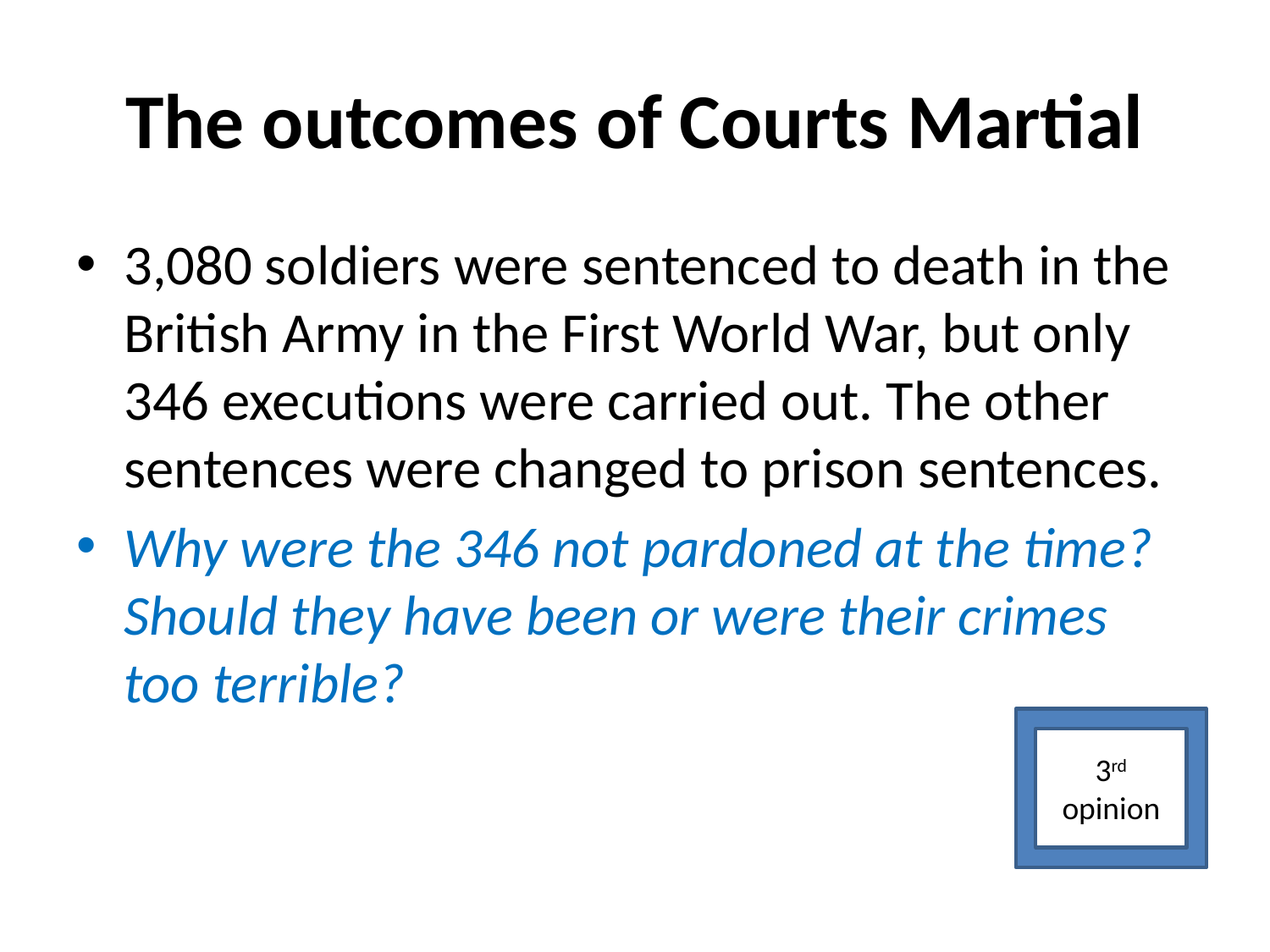

# The outcomes of Courts Martial
3,080 soldiers were sentenced to death in the British Army in the First World War, but only  346 executions were carried out. The other sentences were changed to prison sentences.
Why were the 346 not pardoned at the time? Should they have been or were their crimes too terrible?
3rd opinion